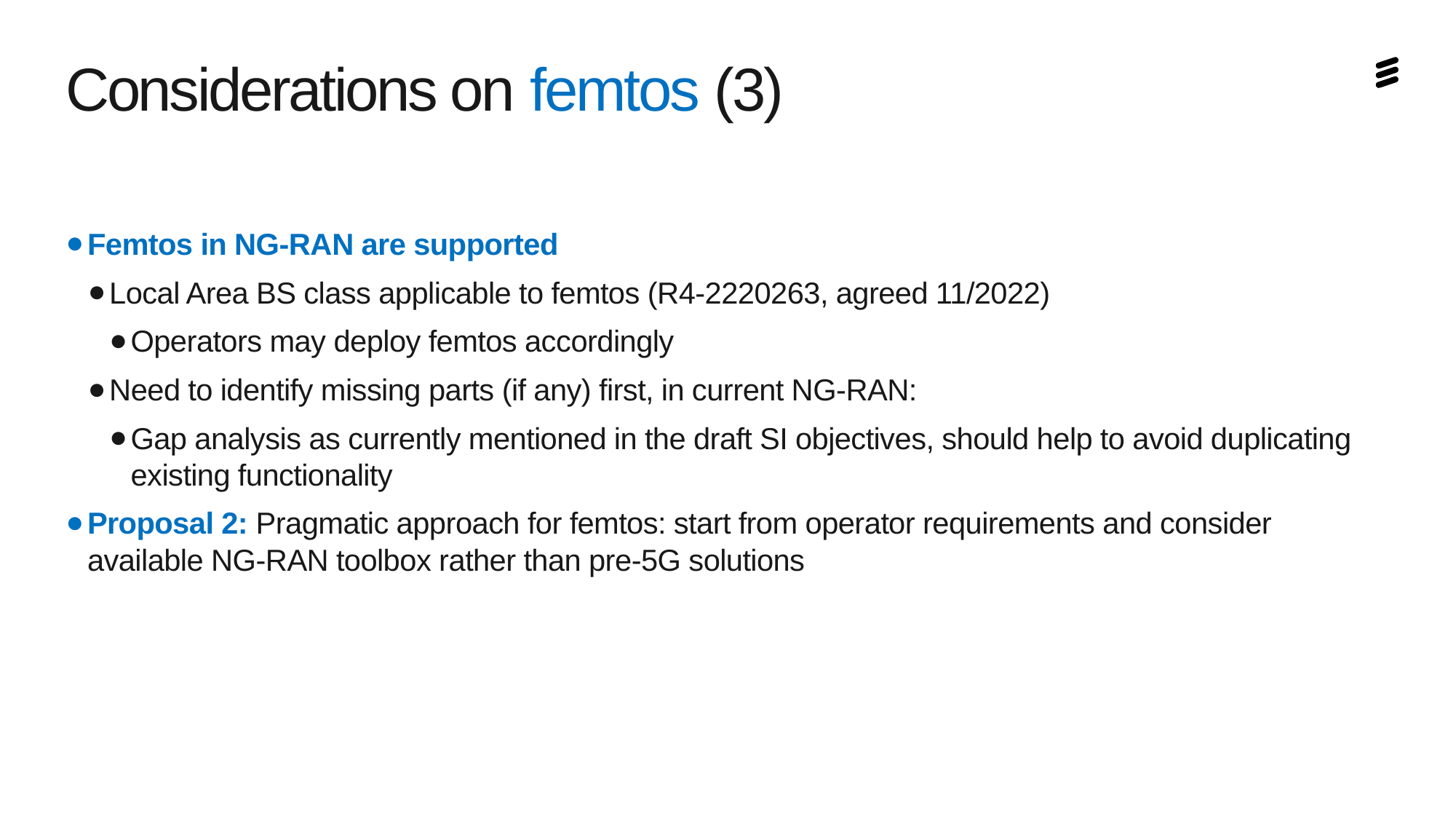

# Considerations on femtos (3)
Femtos in NG-RAN are supported
Local Area BS class applicable to femtos (R4-2220263, agreed 11/2022)
Operators may deploy femtos accordingly
Need to identify missing parts (if any) first, in current NG-RAN:
Gap analysis as currently mentioned in the draft SI objectives, should help to avoid duplicating existing functionality
Proposal 2: Pragmatic approach for femtos: start from operator requirements and consider available NG-RAN toolbox rather than pre-5G solutions